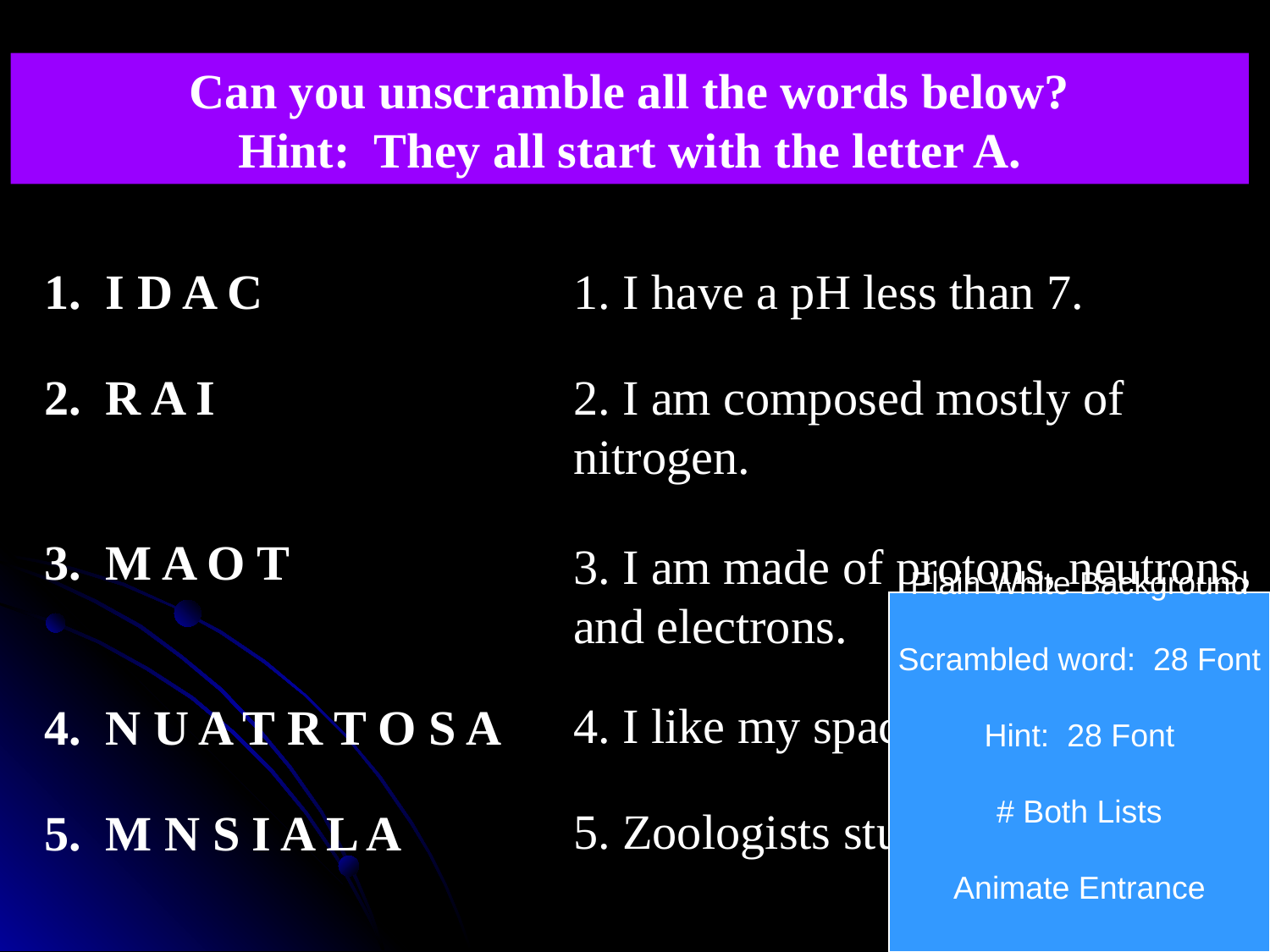

Can you unscramble all the words below?
Hint:  They all start with the letter A.
1.  I D A C
1. I have a pH less than 7.
2.  R A I
2. I am composed mostly of nitrogen.
3.  M A O T
3. I am made of protons, neutrons, and electrons.
Plain White Background

Scrambled word:  28 Font

Hint:  28 Font

# Both Lists

Animate Entrance

4. I like my space.
4.  N U A T R T O S A
5. Zoologists study us.
5.  M N S I A L A